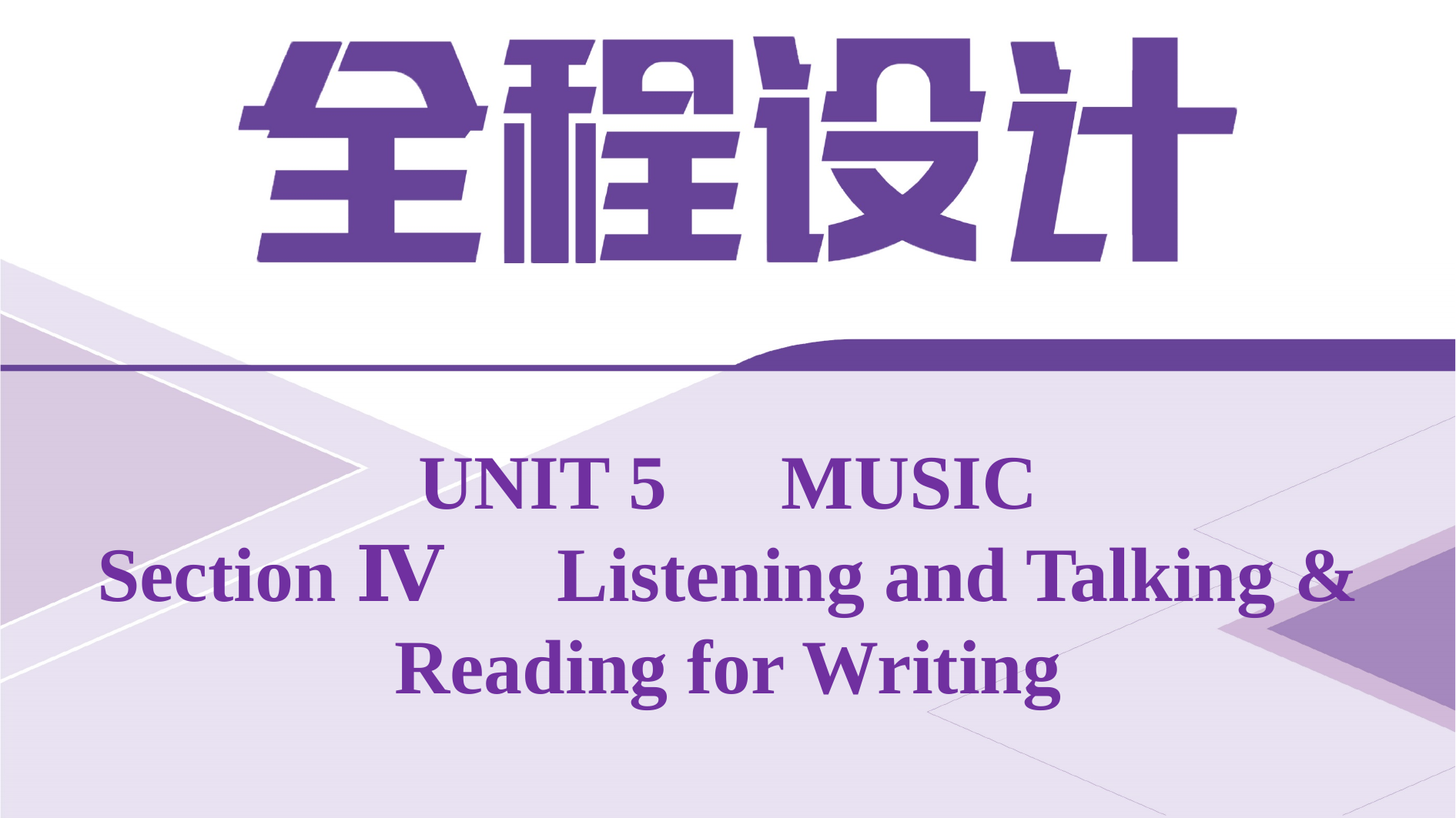

UNIT 5　MUSIC
Section Ⅳ　Listening and Talking & Reading for Writing